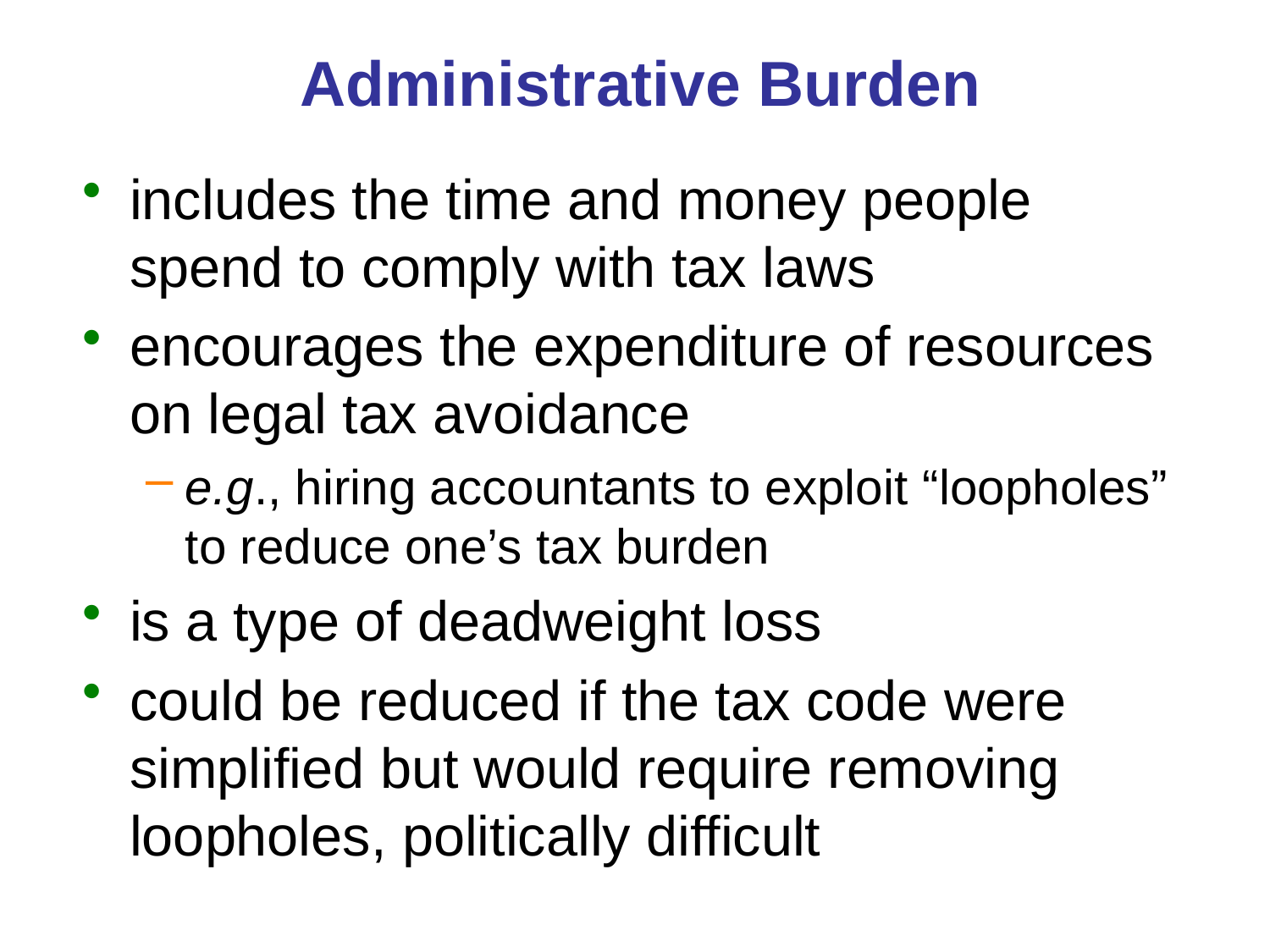

# Administrative Burden
0
includes the time and money people spend to comply with tax laws
encourages the expenditure of resources on legal tax avoidance
e.g., hiring accountants to exploit “loopholes”
to reduce one’s tax burden
is a type of deadweight loss
could be reduced if the tax code were simplified but would require removing loopholes, politically difficult